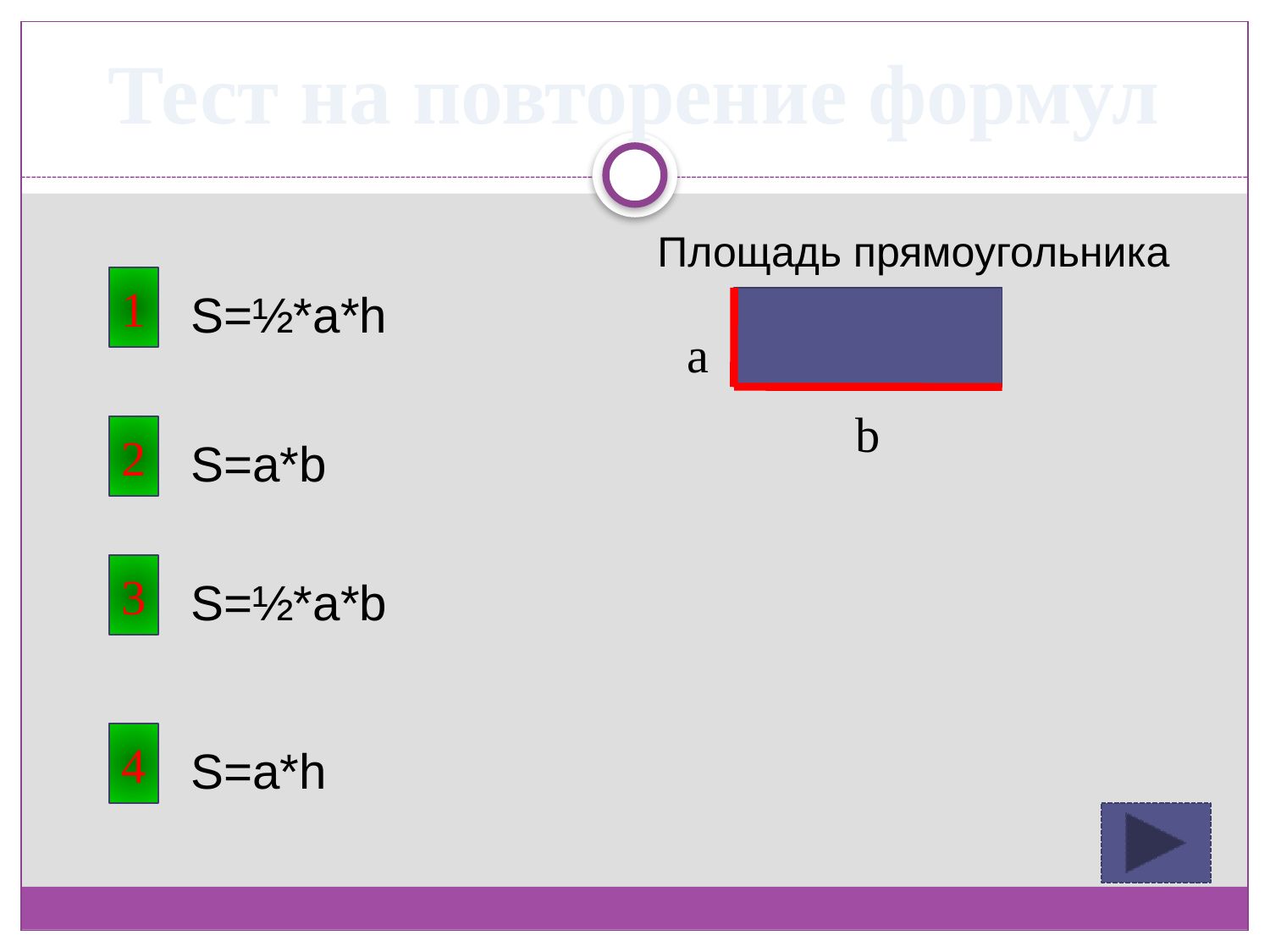

# Тест на повторение формул
Площадь прямоугольника
1
S=½*a*h

a
b
2
S=a*b
3
S=½*a*b
4
S=a*h